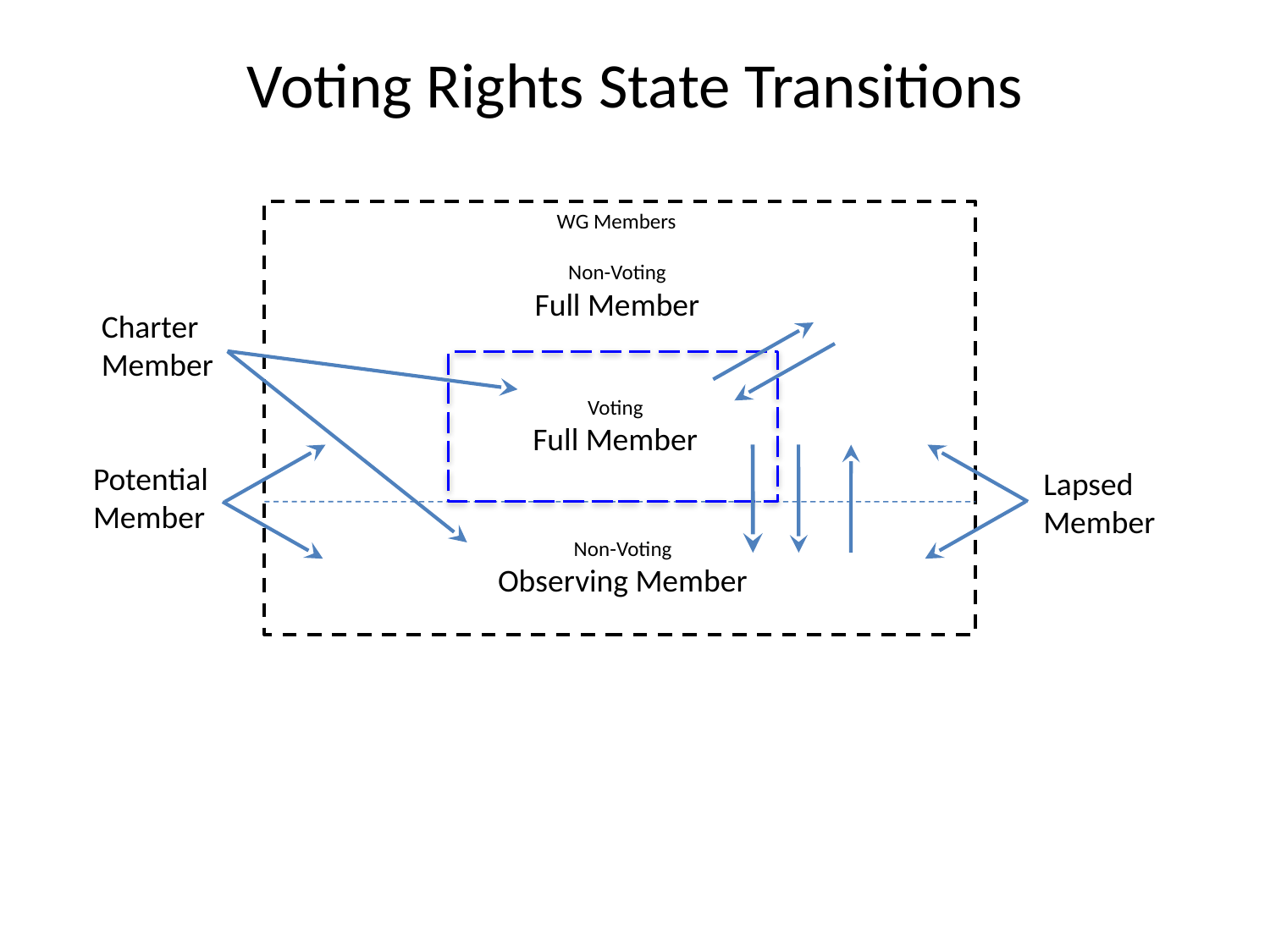

# Voting Rights State Transitions

WG Members
Non-Voting
Full Member
Charter
Member

Voting
Full Member
Potential
Member
Lapsed
Member
Non-Voting
Observing Member